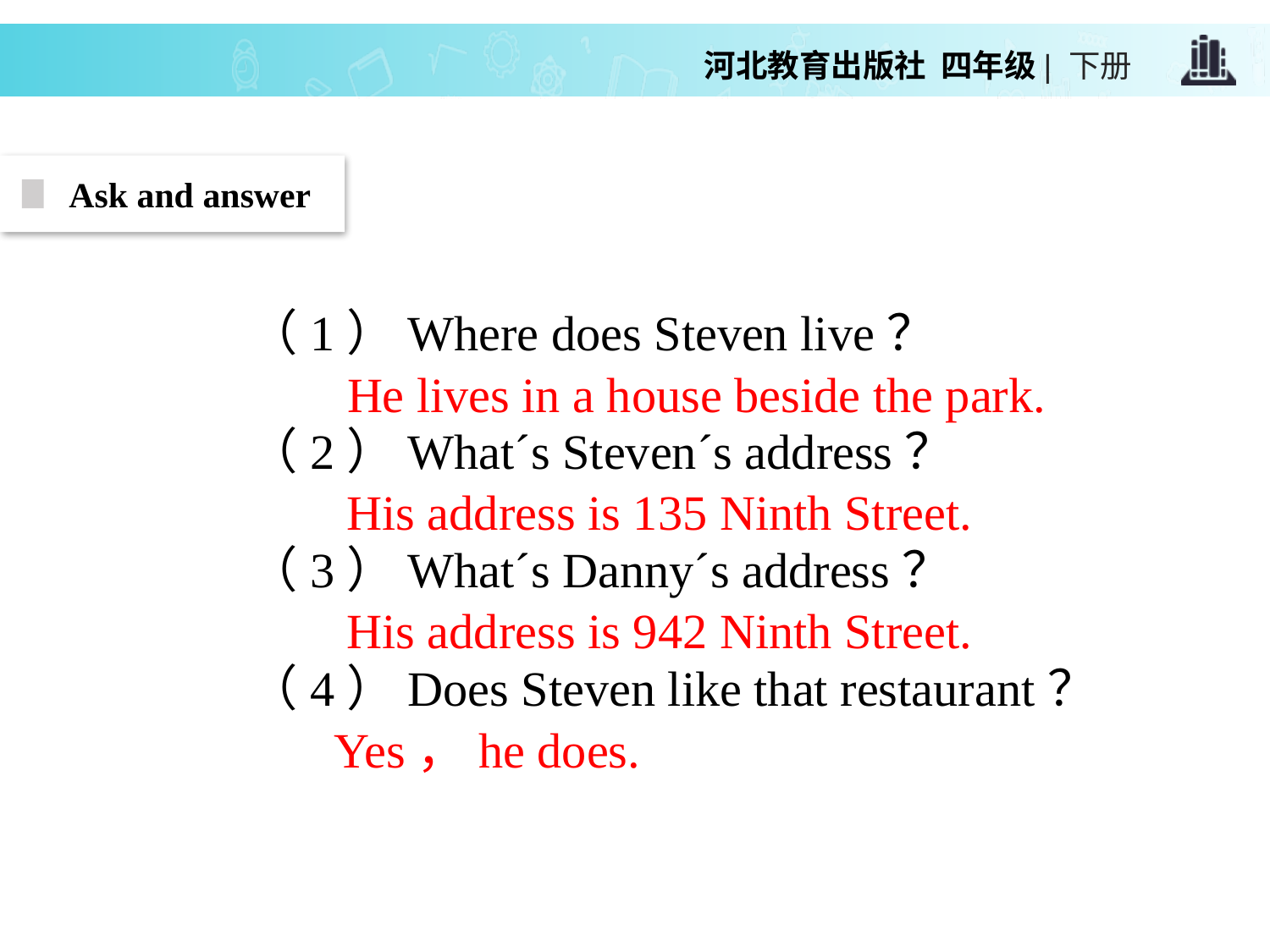

Ask and answer

（1）Where does Steven live？

（2）What´s Steven´s address？

（3）What´s Danny´s address？

（4）Does Steven like that restaurant？
He lives in a house beside the park.
His address is 135 Ninth Street.
His address is 942 Ninth Street.
Yes，he does.